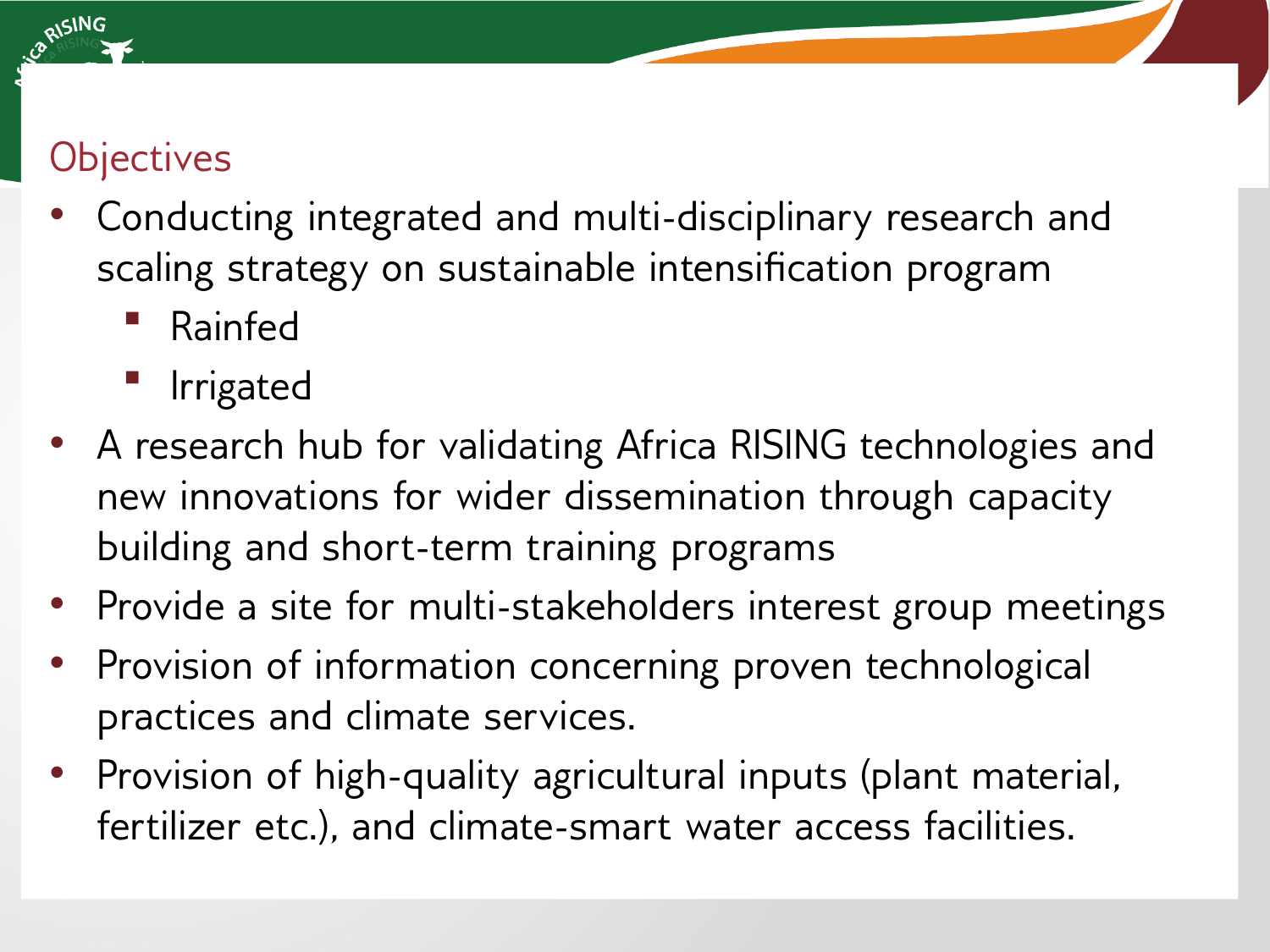

Objectives
Conducting integrated and multi-disciplinary research and scaling strategy on sustainable intensification program
Rainfed
Irrigated
A research hub for validating Africa RISING technologies and new innovations for wider dissemination through capacity building and short-term training programs
Provide a site for multi-stakeholders interest group meetings
Provision of information concerning proven technological practices and climate services.
Provision of high-quality agricultural inputs (plant material, fertilizer etc.), and climate-smart water access facilities.